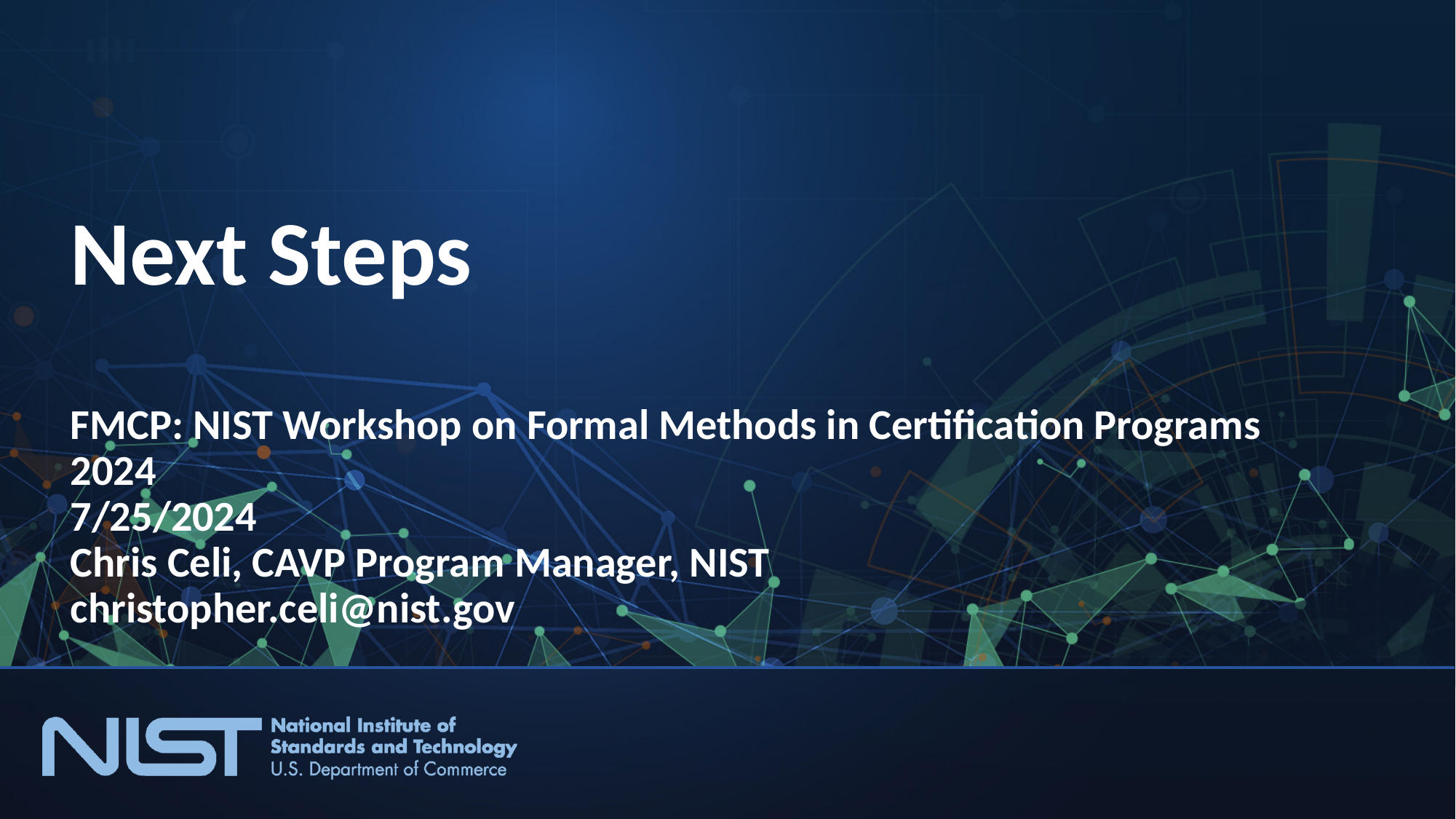

# Next Steps FMCP: NIST Workshop on Formal Methods in Certification Programs 2024 7/25/2024 Chris Celi, CAVP Program Manager, NIST christopher.celi@nist.gov